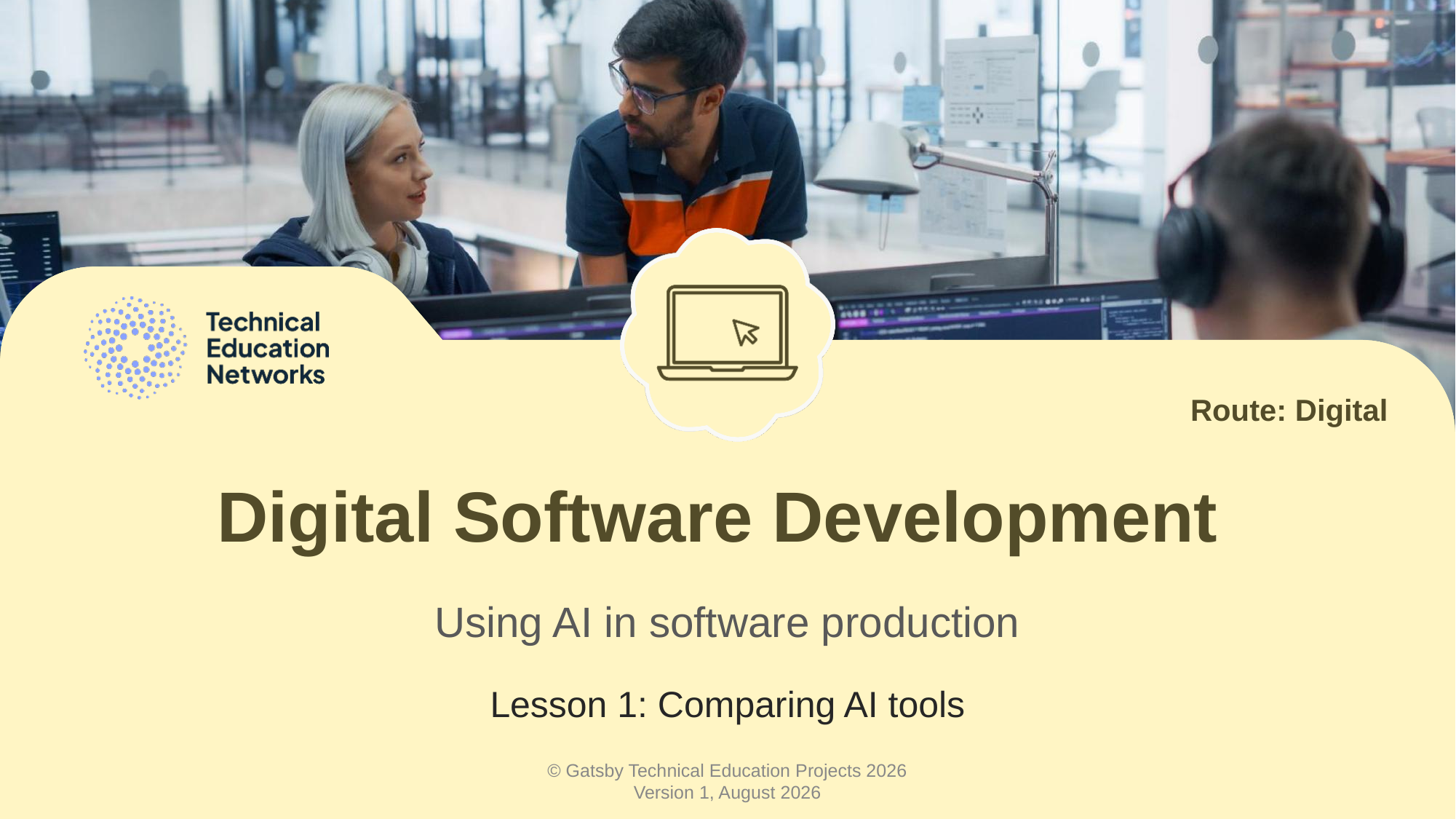

Route: Digital
# Digital Software Development
Using AI in software production
Lesson 1: Comparing AI tools